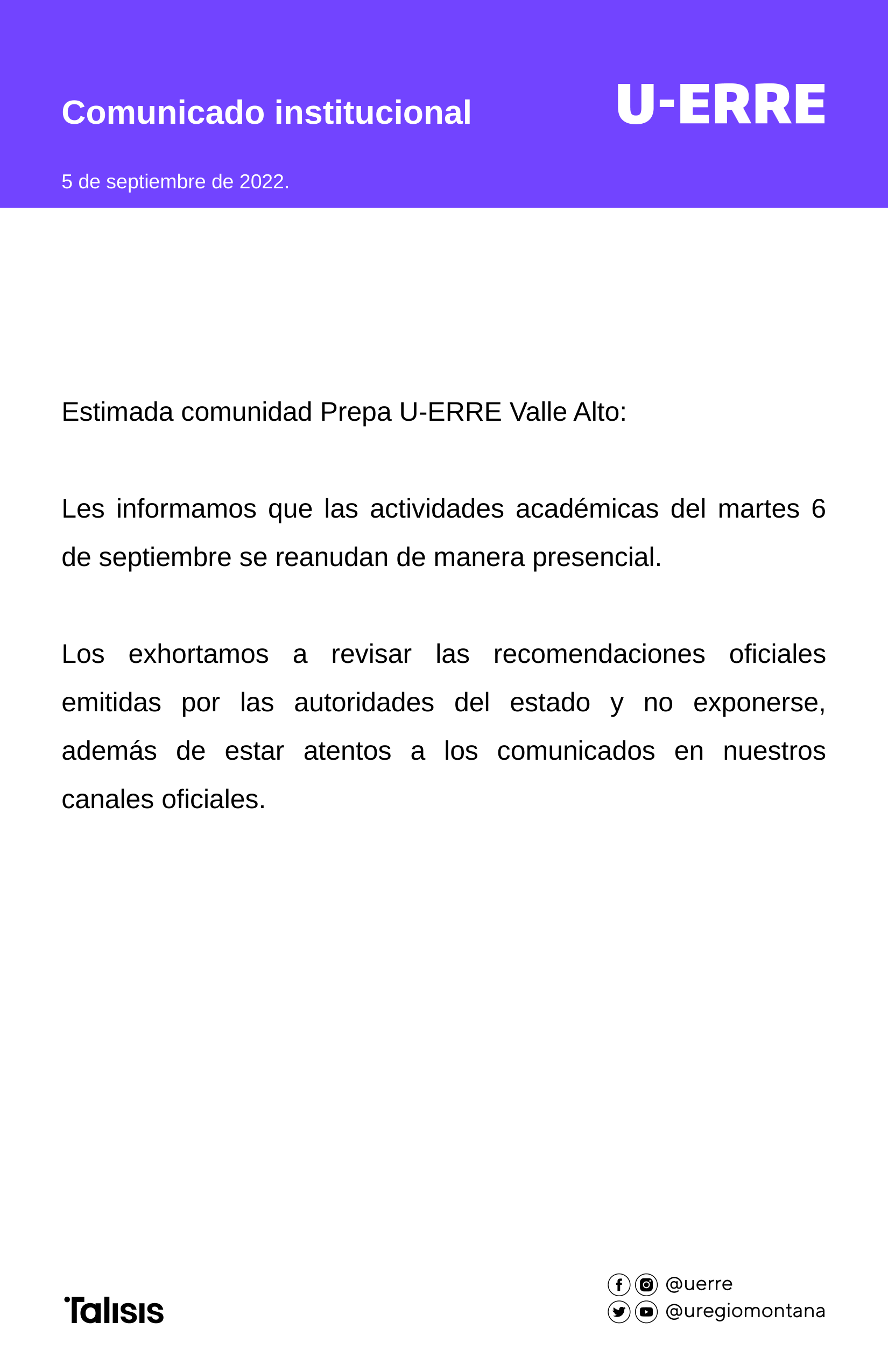

Comunicado institucional
5 de septiembre de 2022.

Estimada comunidad Prepa U-ERRE Valle Alto:

Les informamos que las actividades académicas del martes 6 de septiembre se reanudan de manera presencial.

Los exhortamos a revisar las recomendaciones oficiales emitidas por las autoridades del estado y no exponerse, además de estar atentos a los comunicados en nuestros canales oficiales.